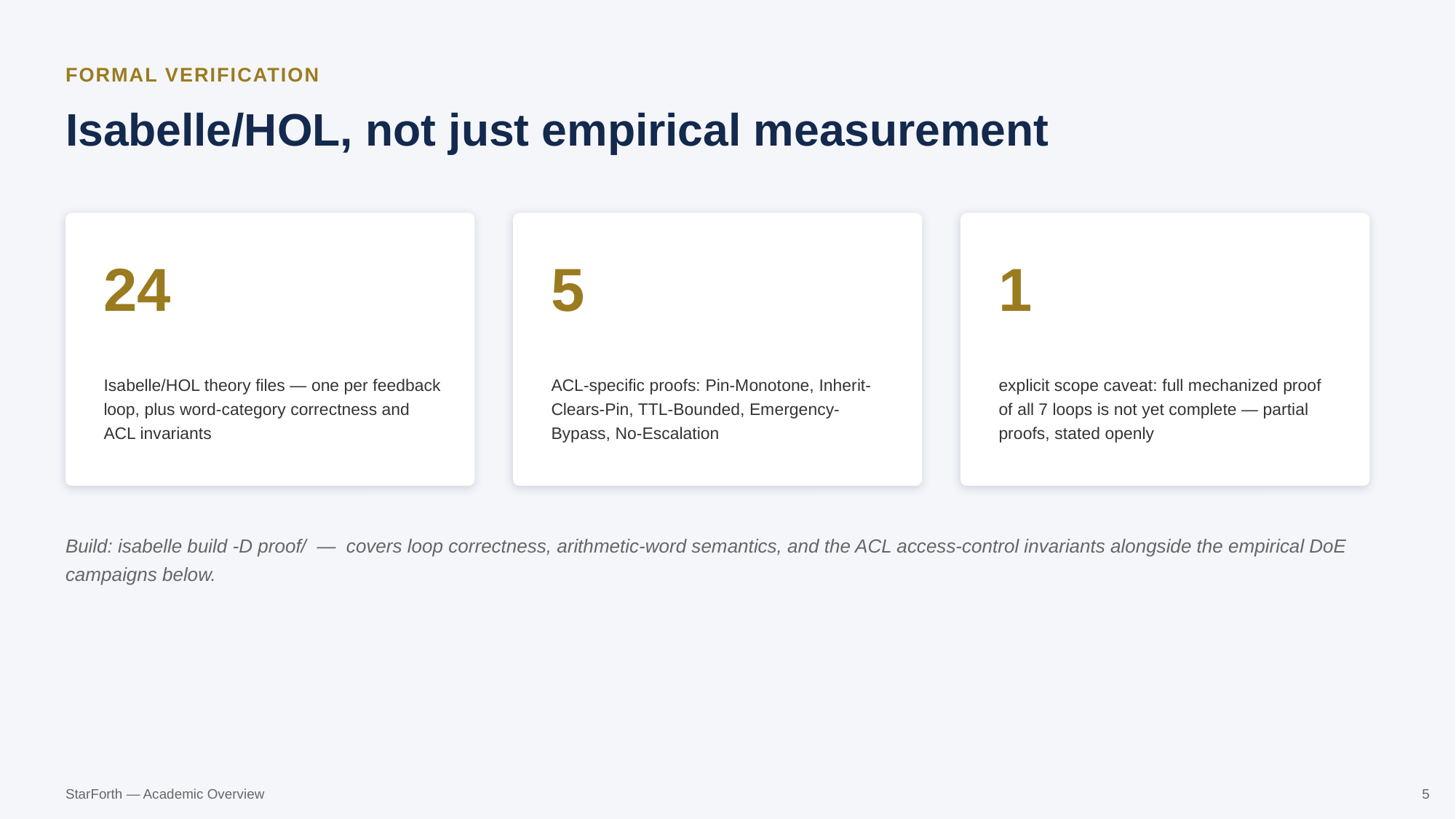

FORMAL VERIFICATION
Isabelle/HOL, not just empirical measurement

24
5
1

Isabelle/HOL theory files — one per feedback loop, plus word-category correctness and ACL invariants
ACL-specific proofs: Pin-Monotone, Inherit-Clears-Pin, TTL-Bounded, Emergency-Bypass, No-Escalation
explicit scope caveat: full mechanized proof of all 7 loops is not yet complete — partial proofs, stated openly
Build: isabelle build -D proof/  —  covers loop correctness, arithmetic-word semantics, and the ACL access-control invariants alongside the empirical DoE campaigns below.
StarForth — Academic Overview
5